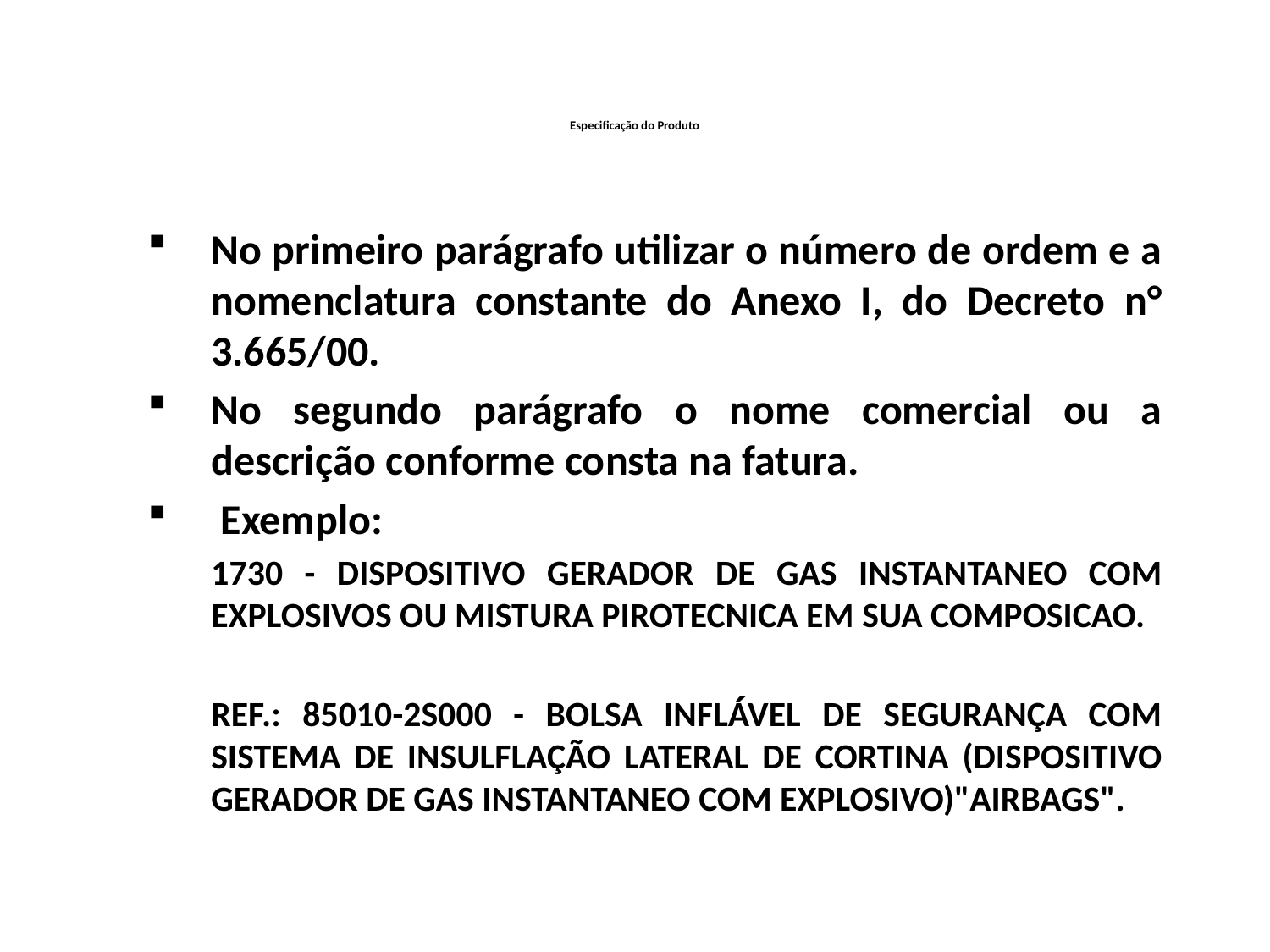

# Especificação do Produto

No primeiro parágrafo utilizar o número de ordem e a nomenclatura constante do Anexo I, do Decreto n° 3.665/00.
No segundo parágrafo o nome comercial ou a descrição conforme consta na fatura.
 Exemplo:
1730 - DISPOSITIVO GERADOR DE GAS INSTANTANEO COM EXPLOSIVOS OU MISTURA PIROTECNICA EM SUA COMPOSICAO.

REF.: 85010-2S000 - BOLSA INFLÁVEL DE SEGURANÇA COM SISTEMA DE INSULFLAÇÃO LATERAL DE CORTINA (DISPOSITIVO GERADOR DE GAS INSTANTANEO COM EXPLOSIVO)"AIRBAGS".